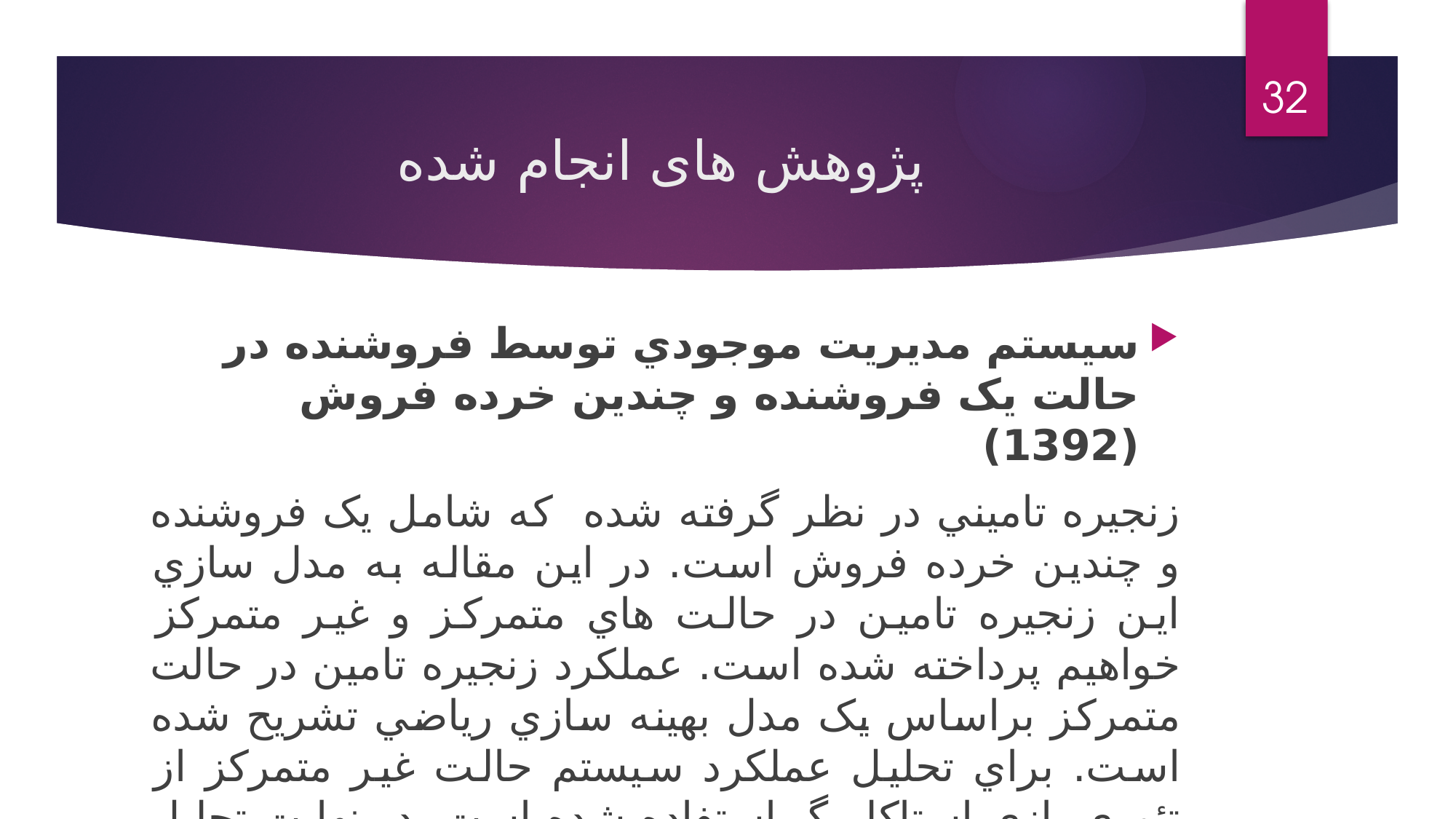

32
# پژوهش های انجام شده
سيستم مديريت موجودي توسط فروشنده در حالت يک فروشنده و چندین خرده فروش (1392)
زنجيره تاميني در نظر گرفته شده  که شامل يک فروشنده و چندين خرده فروش است. در اين مقاله به مدل سازي اين زنجيره تامين در حالت هاي متمرکز و غير متمرکز خواهيم پرداخته شده است. عملکرد زنجيره تامين در حالت متمرکز براساس يک مدل بهينه سازي رياضي تشريح شده است. براي تحليل عملکرد سيستم حالت غير متمرکز از تئوري بازي استاکلبرگ استفاده شده است. در نهايت تحليل هاي عددي در مورد مدل هاي ارائه شده، انجام گرفته و به مقايسه عملکرد زنجيره تامين در حالت متمرکز و غير متمرکزپرداخته شده است.